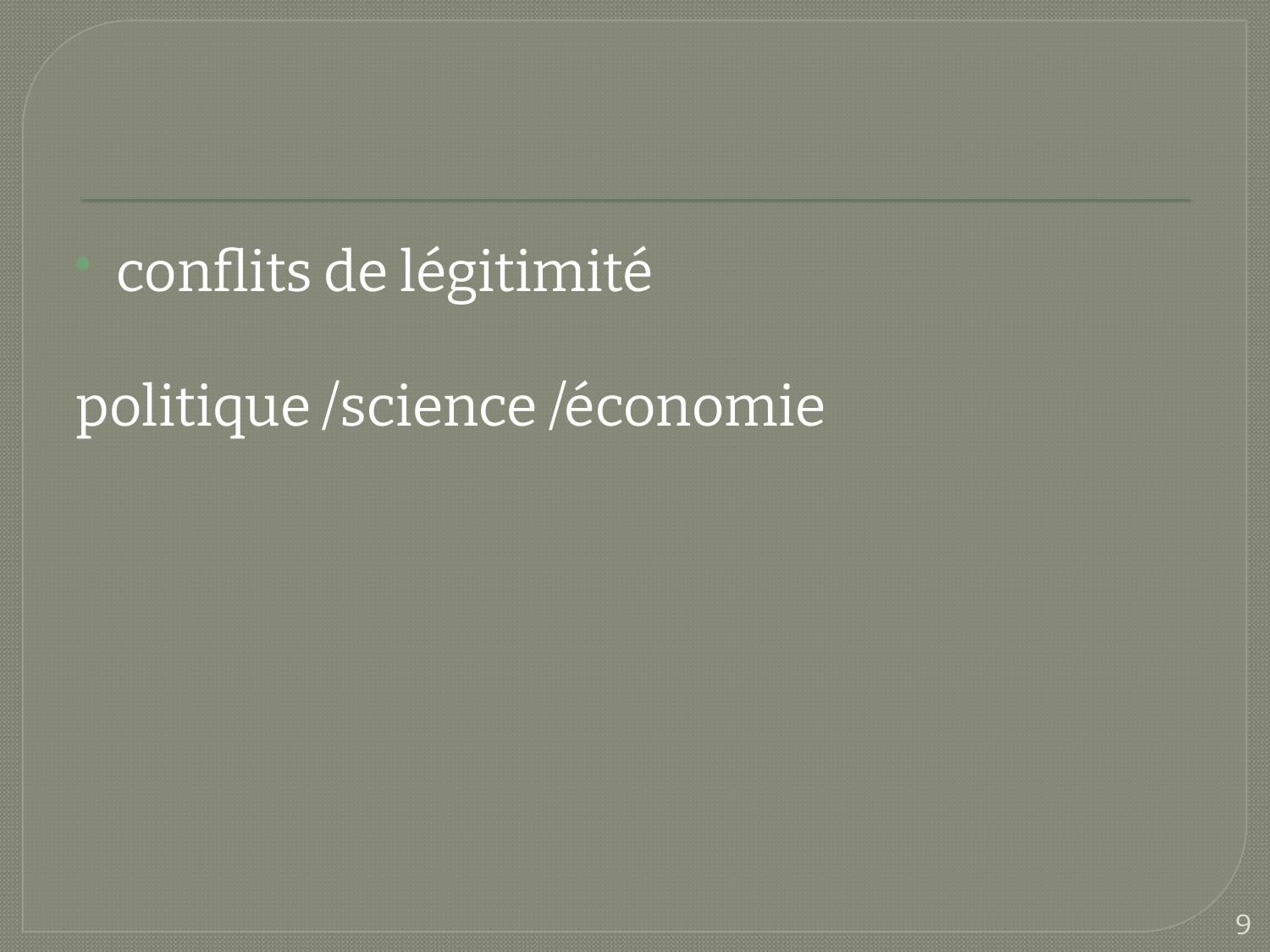

conflits de légitimité

politique /science /économie
9